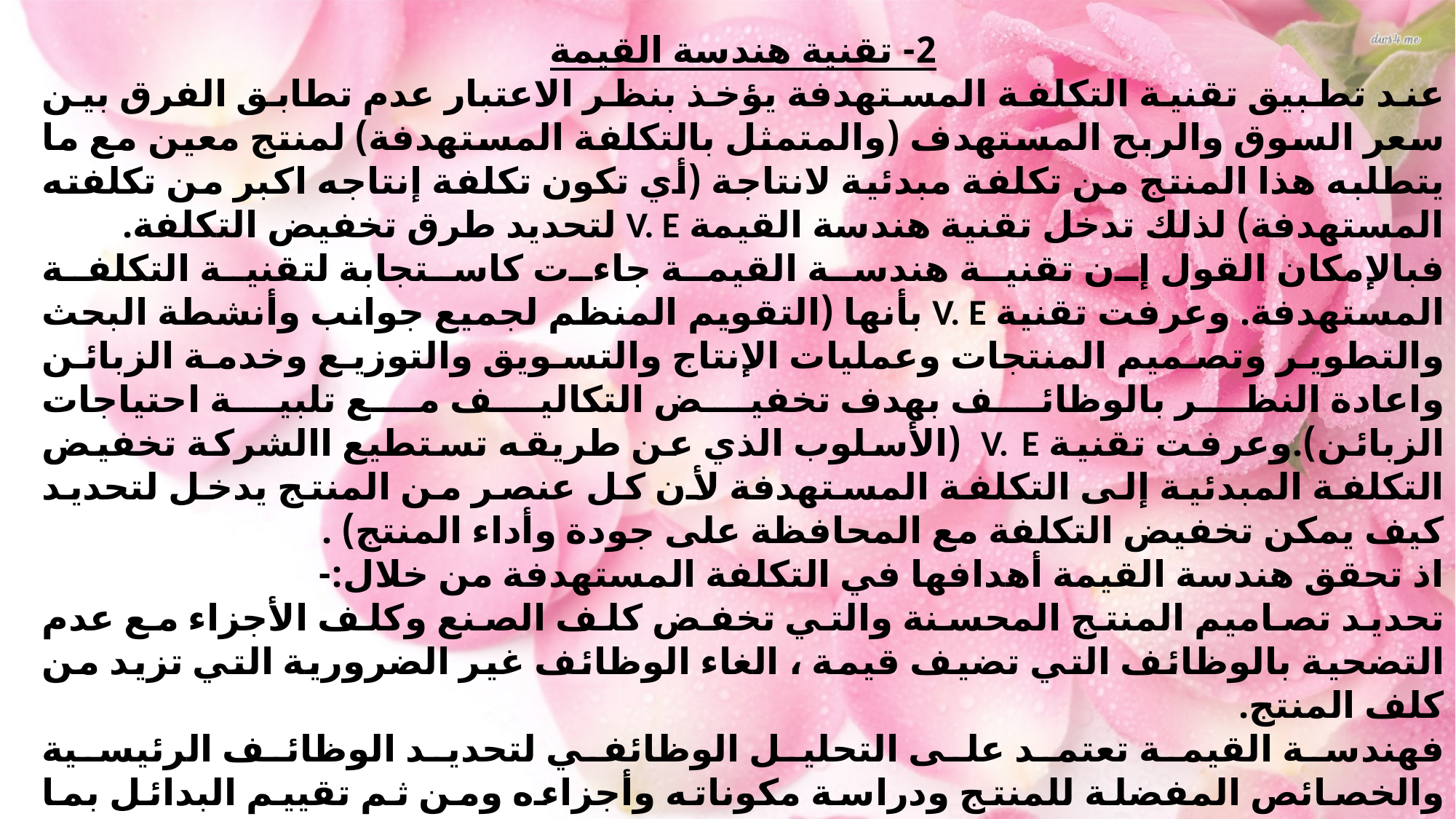

2- تقنية هندسة القيمة
عند تطبيق تقنية التكلفة المستهدفة يؤخذ بنظر الاعتبار عدم تطابق الفرق بين سعر السوق والربح المستهدف (والمتمثل بالتكلفة المستهدفة) لمنتج معين مع ما يتطلبه هذا المنتج من تكلفة مبدئية لانتاجة (أي تكون تكلفة إنتاجه اكبر من تكلفته المستهدفة) لذلك تدخل تقنية هندسة القيمة V. E لتحديد طرق تخفيض التكلفة.
فبالإمكان القول إن تقنية هندسة القيمة جاءت كاستجابة لتقنية التكلفة المستهدفة. وعرفت تقنية V. E بأنها (التقويم المنظم لجميع جوانب وأنشطة البحث والتطوير وتصميم المنتجات وعمليات الإنتاج والتسويق والتوزيع وخدمة الزبائن واعادة النظر بالوظائف بهدف تخفيض التكاليف مع تلبية احتياجات الزبائن).وعرفت تقنية V. E  (الأسلوب الذي عن طريقه تستطيع االشركة تخفيض التكلفة المبدئية إلى التكلفة المستهدفة لأن كل عنصر من المنتج يدخل لتحديد كيف يمكن تخفيض التكلفة مع المحافظة على جودة وأداء المنتج) .
اذ تحقق هندسة القيمة أهدافها في التكلفة المستهدفة من خلال:-
تحديد تصاميم المنتج المحسنة والتي تخفض كلف الصنع وكلف الأجزاء مع عدم التضحية بالوظائف التي تضيف قيمة ، الغاء الوظائف غير الضرورية التي تزيد من كلف المنتج.
فهندسة القيمة تعتمد على التحليل الوظائفي لتحديد الوظائف الرئيسية والخصائص المفضلة للمنتج ودراسة مكوناته وأجزاءه ومن ثم تقييم البدائل بما فيها تعديل المنتج او استحداث منتجات بديلة، إذ تقارن كلف هذه البدائل مع ما يكون الزبون  مستعداً لدفعه مقابل هذه المنتجات.